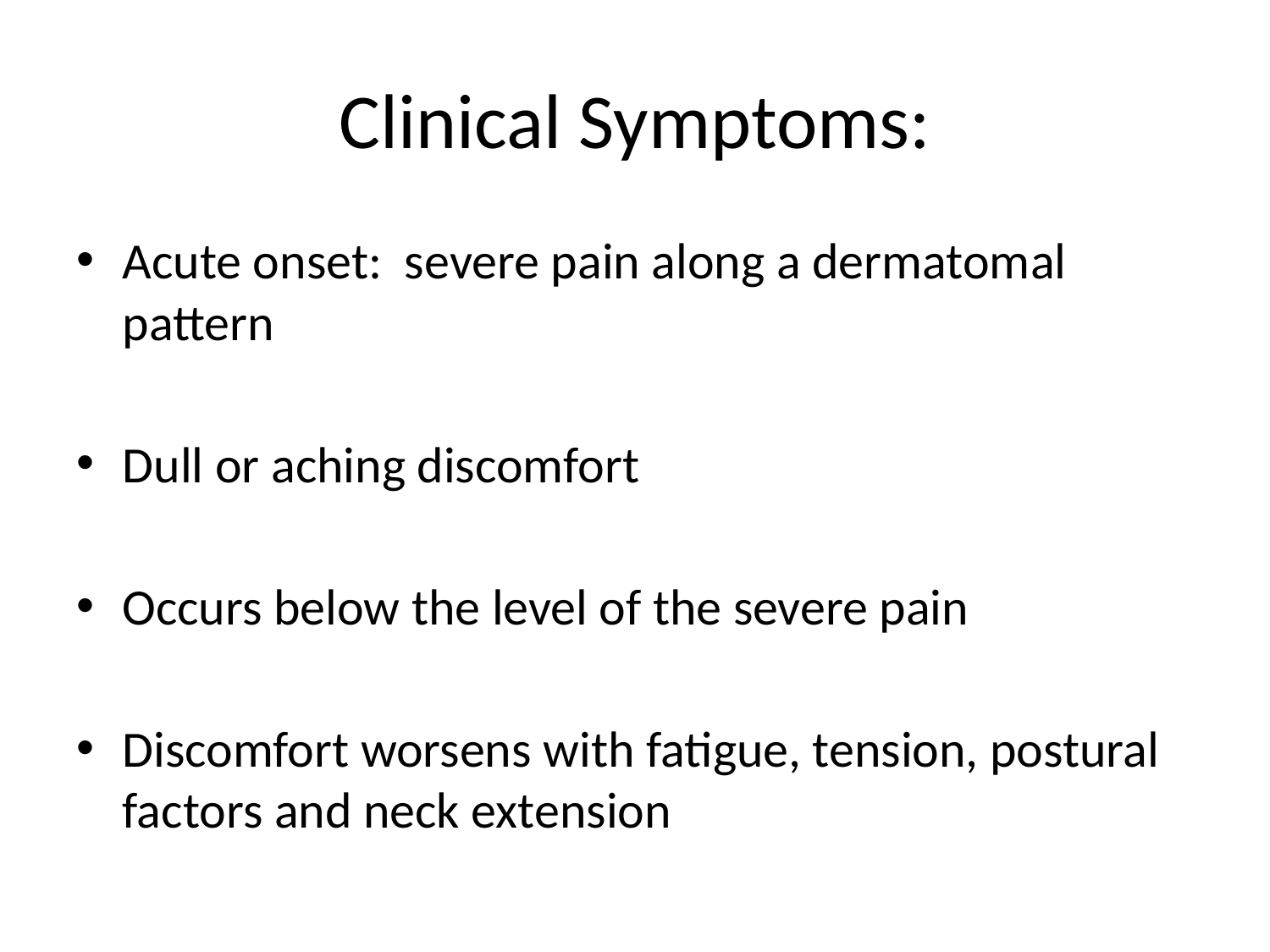

# Clinical Symptoms:
Acute onset:  severe pain along a dermatomal pattern

Dull or aching discomfort

Occurs below the level of the severe pain

Discomfort worsens with fatigue, tension, postural factors and neck extension